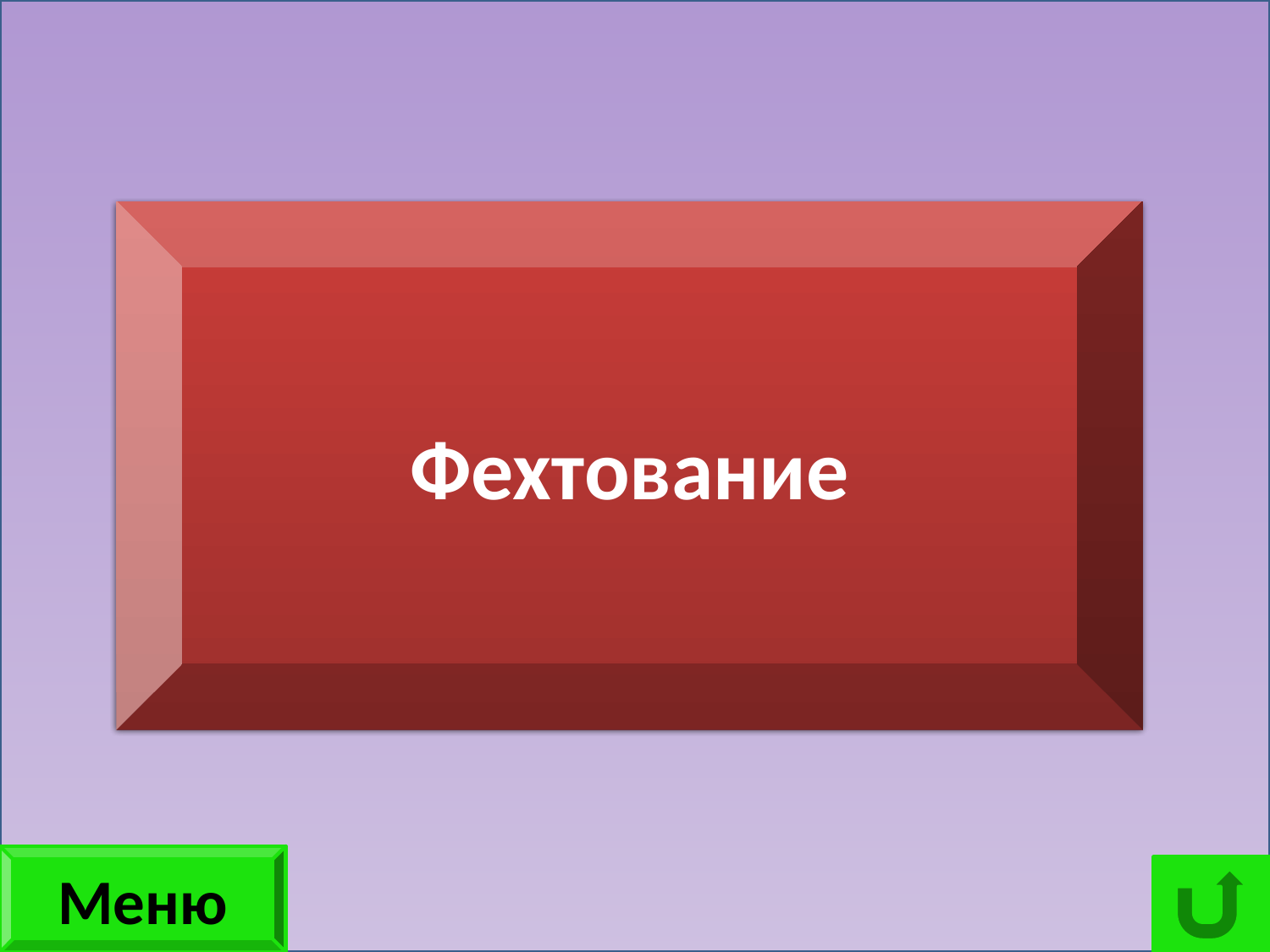

Соревнования в этом виде спорта проводятся на рапирах, шпагах и саблях.
Фехтование
Меню